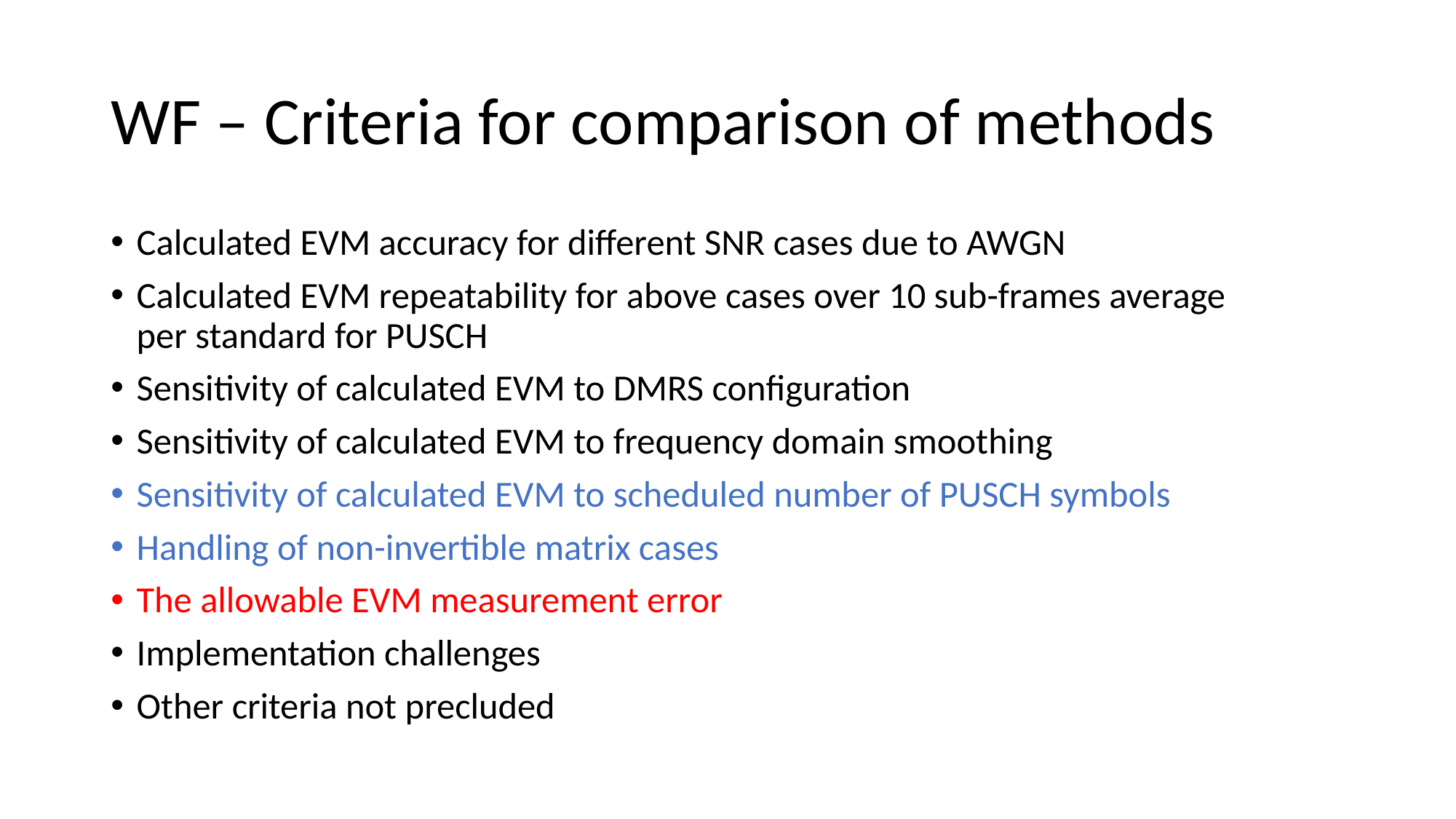

# WF – Criteria for comparison of methods
Calculated EVM accuracy for different SNR cases due to AWGN
Calculated EVM repeatability for above cases over 10 sub-frames average per standard for PUSCH
Sensitivity of calculated EVM to DMRS configuration
Sensitivity of calculated EVM to frequency domain smoothing
Sensitivity of calculated EVM to scheduled number of PUSCH symbols
Handling of non-invertible matrix cases
The allowable EVM measurement error
Implementation challenges
Other criteria not precluded